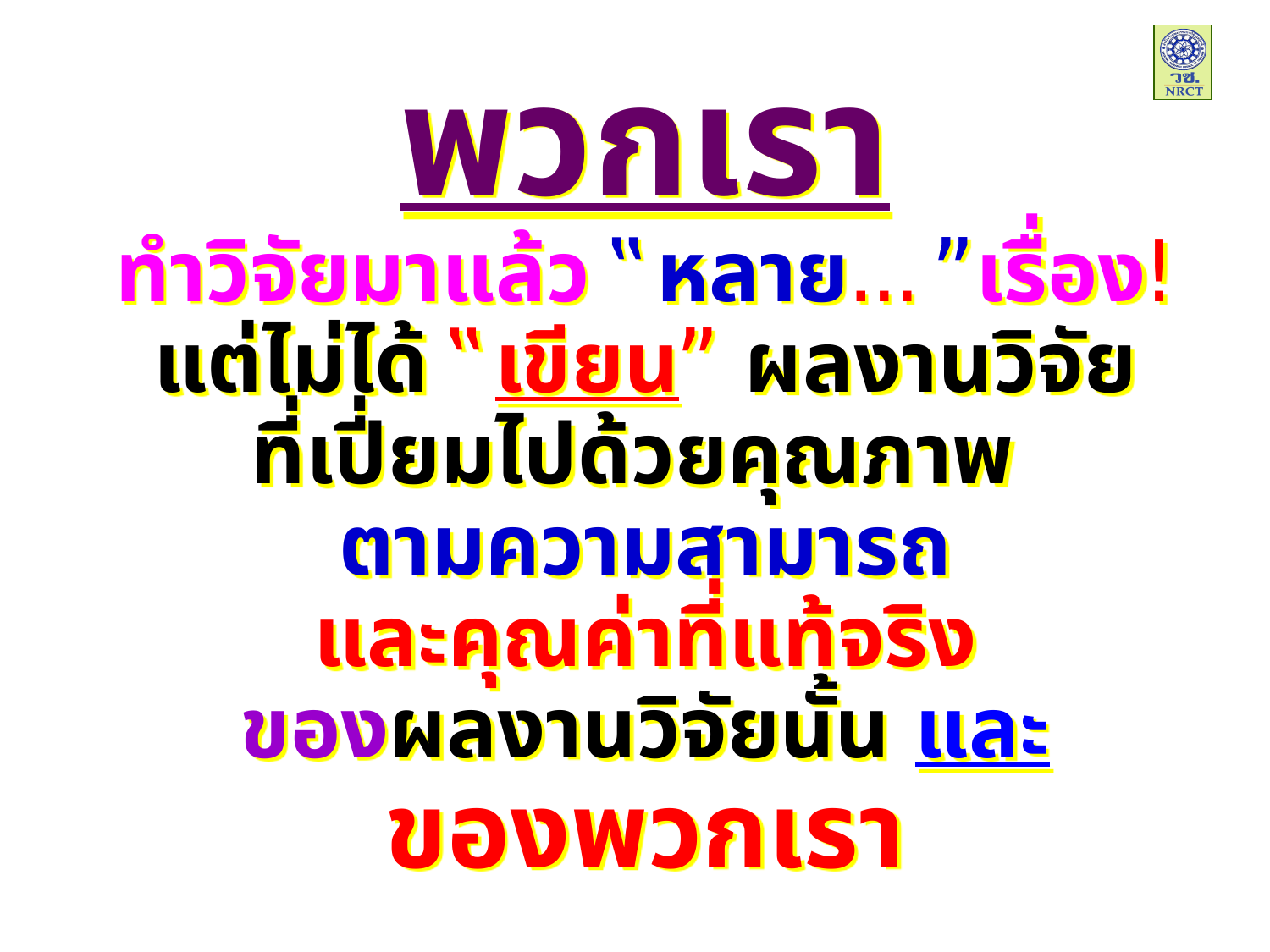

พวกเรา
ทำวิจัยมาแล้ว “หลาย…”เรื่อง!
แต่ไม่ได้ “เขียน” ผลงานวิจัย
ที่เปี่ยมไปด้วยคุณภาพ
ตามความสามารถ
และคุณค่าที่แท้จริง
ของผลงานวิจัยนั้น และ
ของพวกเรา